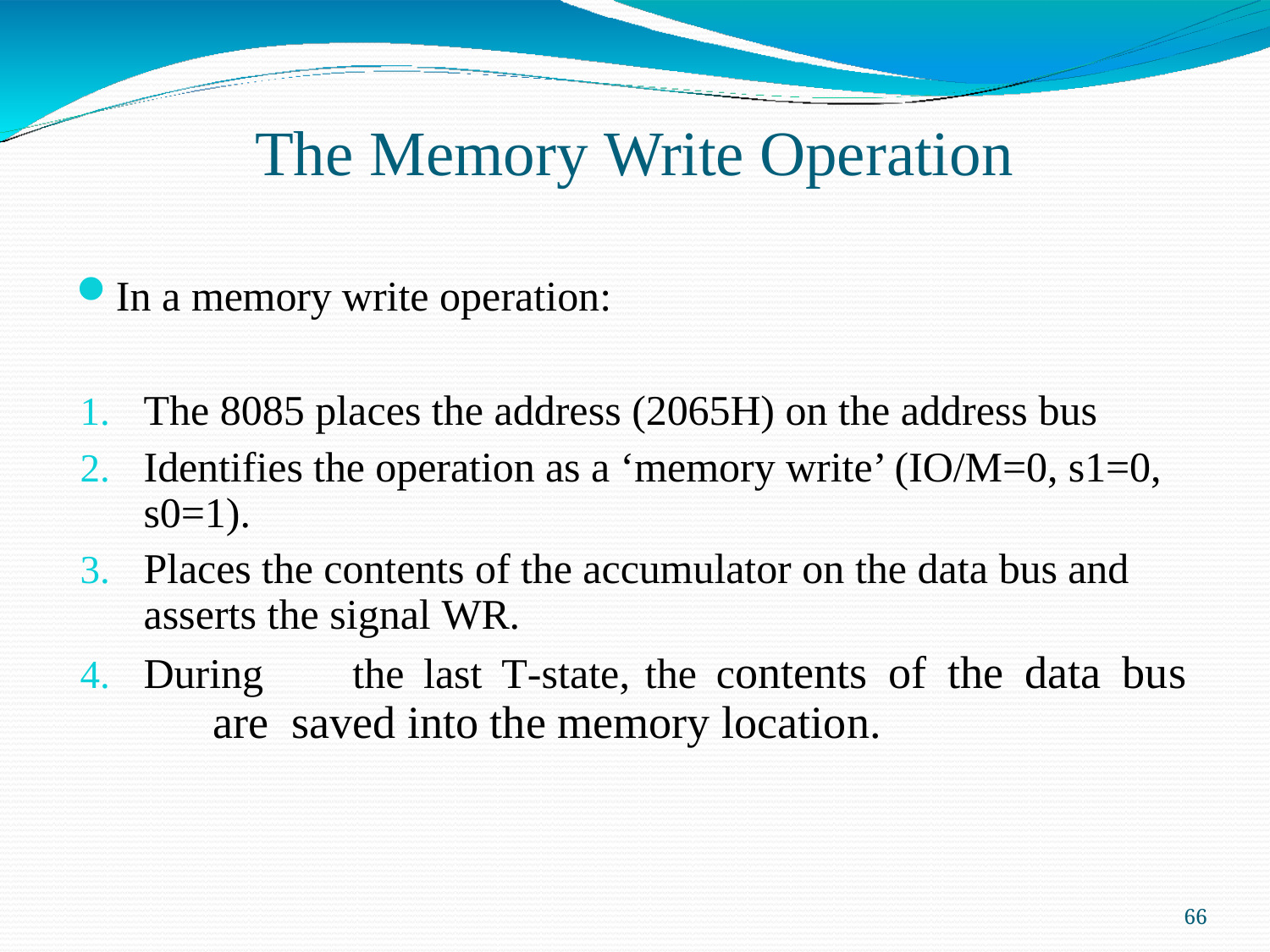

# The Memory Write Operation
In a memory write operation:

The 8085 places the address (2065H) on the address bus
Identifies the operation as a ‘memory write’ (IO/M=0, s1=0,  s0=1).
Places the contents of the accumulator on the data bus and  asserts the signal WR.
During	the	last	T-state,	the	contents	of	the	data	bus	are  saved into the memory location.
66